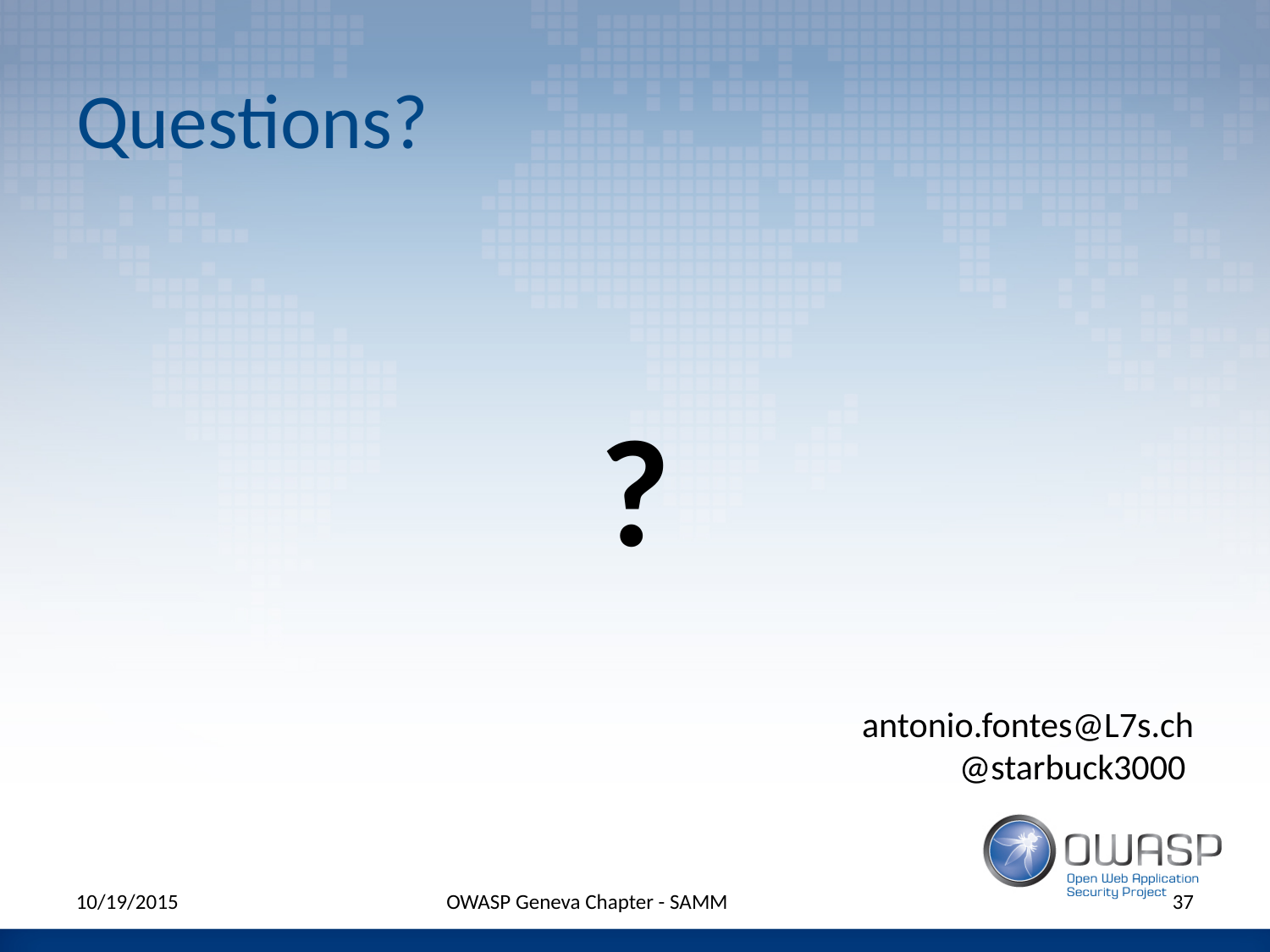

# Questions?

?

antonio.fontes@L7s.ch
@starbuck3000
10/19/2015
OWASP Geneva Chapter - SAMM
37